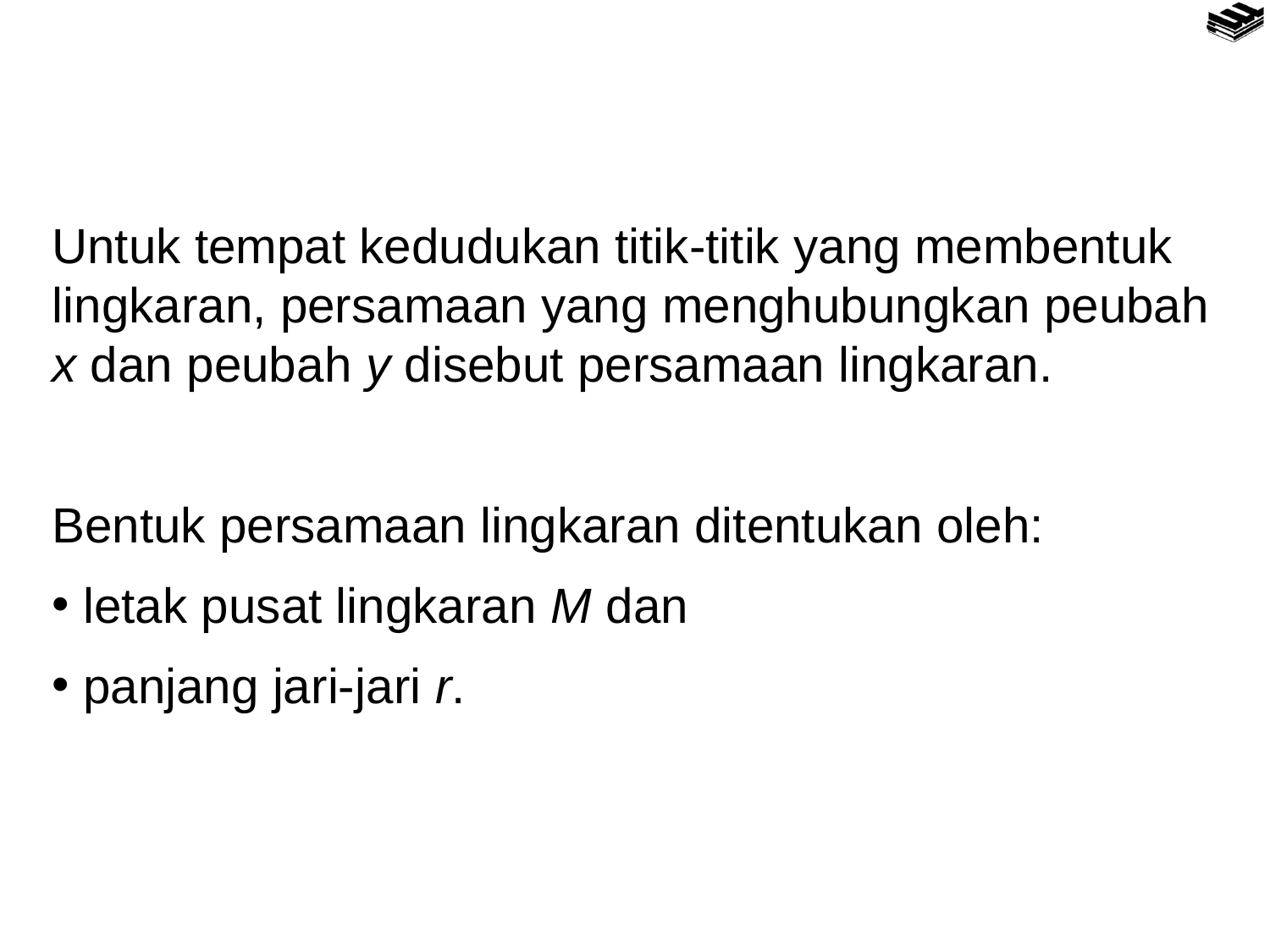

Untuk tempat kedudukan titik-titik yang membentuk lingkaran, persamaan yang menghubungkan peubah x dan peubah y disebut persamaan lingkaran.

Bentuk persamaan lingkaran ditentukan oleh:
 letak pusat lingkaran M dan
 panjang jari-jari r.